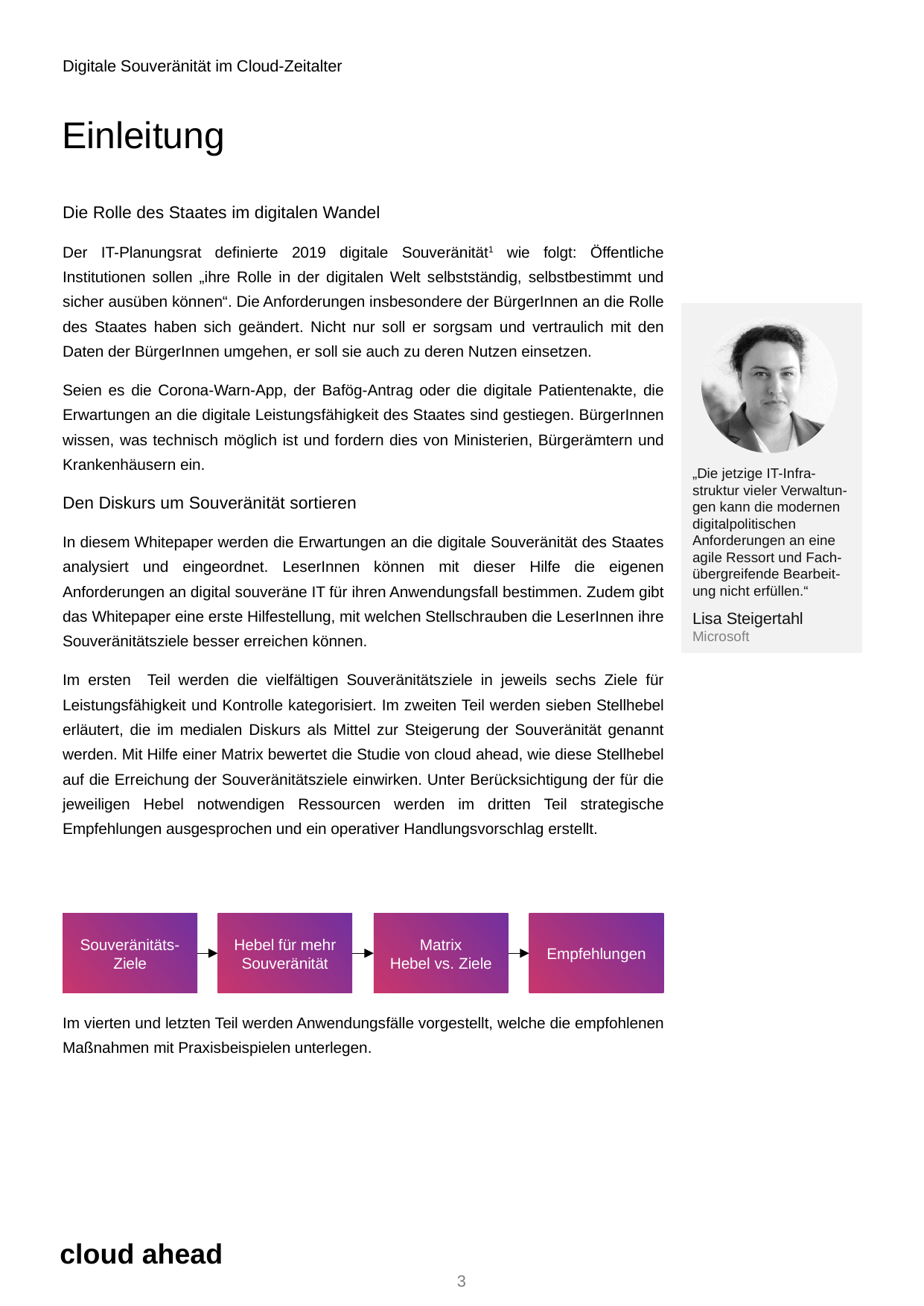

Einleitung
Die Rolle des Staates im digitalen Wandel
Der IT-Planungsrat definierte 2019 digitale Souveränität1 wie folgt: Öffentliche Institutionen sollen „ihre Rolle in der digitalen Welt selbstständig, selbstbestimmt und sicher ausüben können“. Die Anforderungen insbesondere der BürgerInnen an die Rolle des Staates haben sich geändert. Nicht nur soll er sorgsam und vertraulich mit den Daten der BürgerInnen umgehen, er soll sie auch zu deren Nutzen einsetzen.
Seien es die Corona-Warn-App, der Bafög-Antrag oder die digitale Patientenakte, die Erwartungen an die digitale Leistungsfähigkeit des Staates sind gestiegen. BürgerInnen wissen, was technisch möglich ist und fordern dies von Ministerien, Bürgerämtern und Krankenhäusern ein.
Den Diskurs um Souveränität sortieren
In diesem Whitepaper werden die Erwartungen an die digitale Souveränität des Staates analysiert und eingeordnet. LeserInnen können mit dieser Hilfe die eigenen Anforderungen an digital souveräne IT für ihren Anwendungsfall bestimmen. Zudem gibt das Whitepaper eine erste Hilfestellung, mit welchen Stellschrauben die LeserInnen ihre Souveränitätsziele besser erreichen können.
Im ersten  Teil werden die vielfältigen Souveränitätsziele in jeweils sechs Ziele für Leistungsfähigkeit und Kontrolle kategorisiert. Im zweiten Teil werden sieben Stellhebel erläutert, die im medialen Diskurs als Mittel zur Steigerung der Souveränität genannt werden. Mit Hilfe einer Matrix bewertet die Studie von cloud ahead, wie diese Stellhebel auf die Erreichung der Souveränitätsziele einwirken. Unter Berücksichtigung der für die jeweiligen Hebel notwendigen Ressourcen werden im dritten Teil strategische Empfehlungen ausgesprochen und ein operativer Handlungsvorschlag erstellt.

Im vierten und letzten Teil werden Anwendungsfälle vorgestellt, welche die empfohlenen Maßnahmen mit Praxisbeispielen unterlegen.
„Die jetzige IT-Infra-struktur vieler Verwaltun-gen kann die modernen digitalpolitischen Anforderungen an eine agile Ressort und Fach-übergreifende Bearbeit-ung nicht erfüllen.“
Lisa Steigertahl
Microsoft

Souveränitäts-Ziele
Hebel für mehr Souveränität
Matrix
Hebel vs. Ziele
Empfehlungen
3